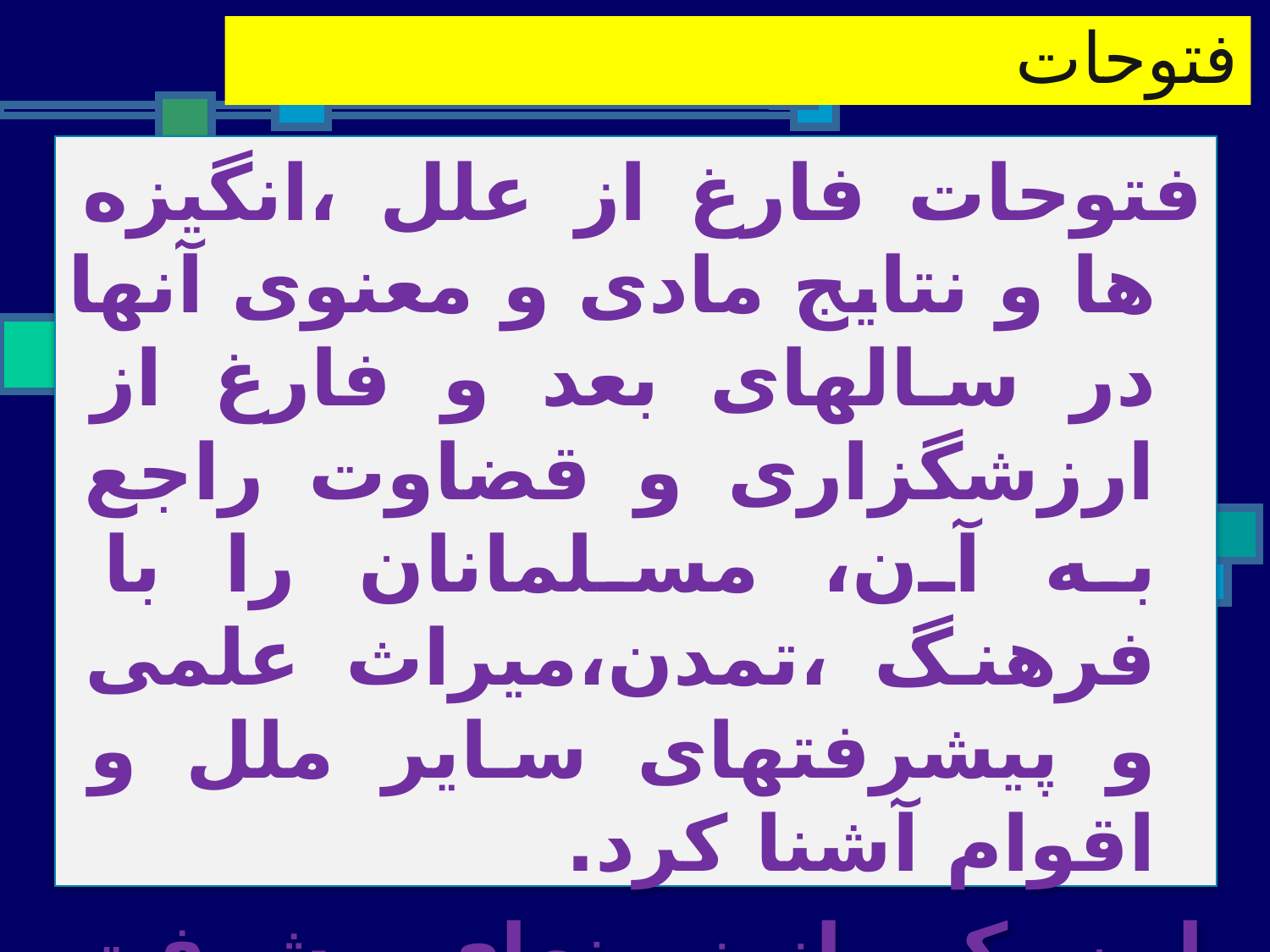

فتوحات
فتوحات فارغ از علل ،انگیزه ها و نتایج مادی و معنوی آنها در سالهای بعد و فارغ از ارزشگزاری و قضاوت راجع به آن، مسلمانان را با فرهنگ ،تمدن،میراث علمی و پیشرفتهای سایر ملل و اقوام آشنا کرد.
این یکی از زمینهای پیشرفت مسلمانان و افزایش انگیزه ها و اعتلای فرهنگ و تمدن اسلامی بود.